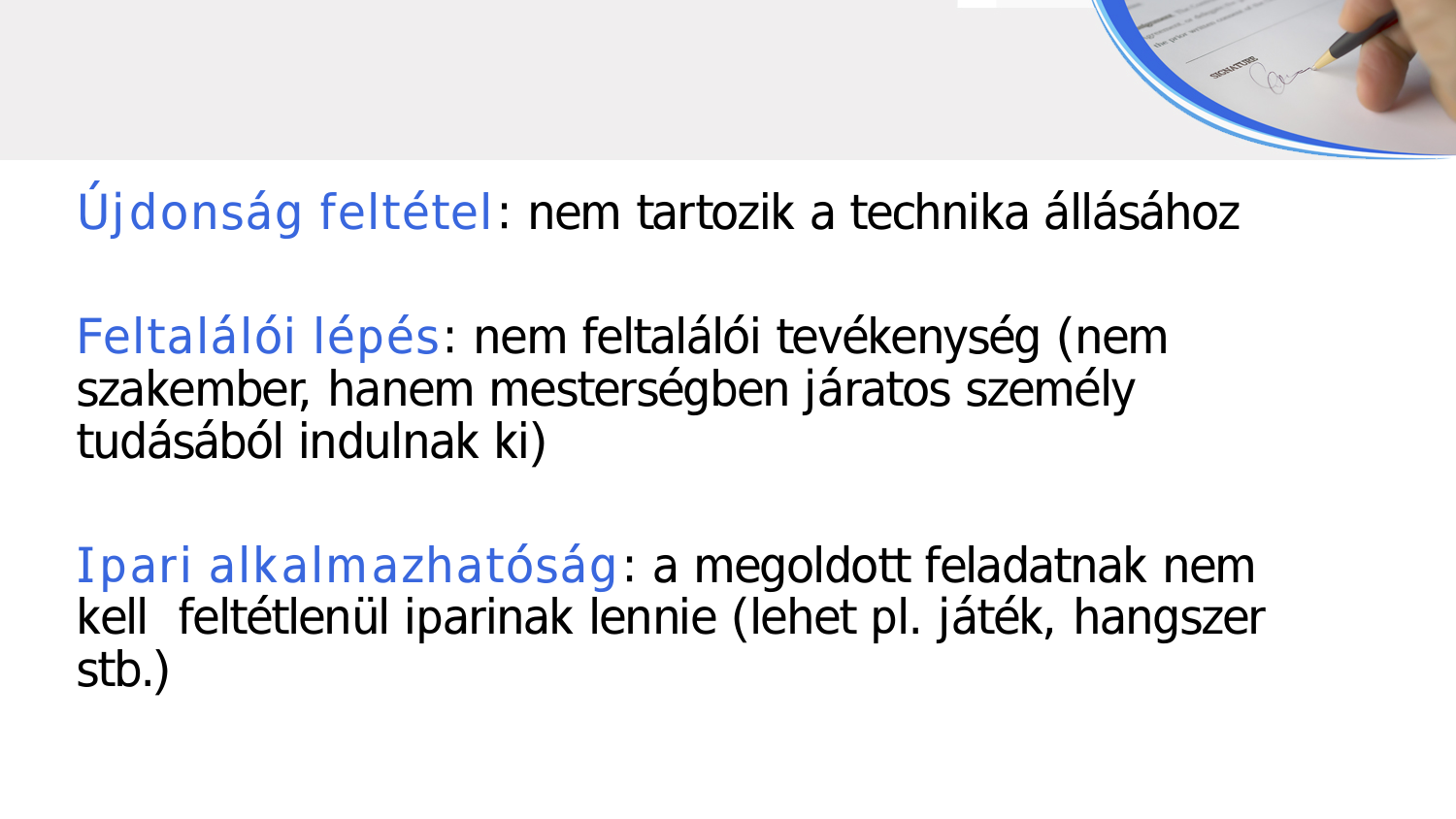

Újdonság feltétel: nem tartozik a technika állásához

Feltalálói lépés: nem feltalálói tevékenység (nem szakember, hanem mesterségben járatos személy  tudásából indulnak ki)

Ipari alkalmazhatóság: a megoldott feladatnak nem kell  feltétlenül iparinak lennie (lehet pl. játék, hangszer stb.)